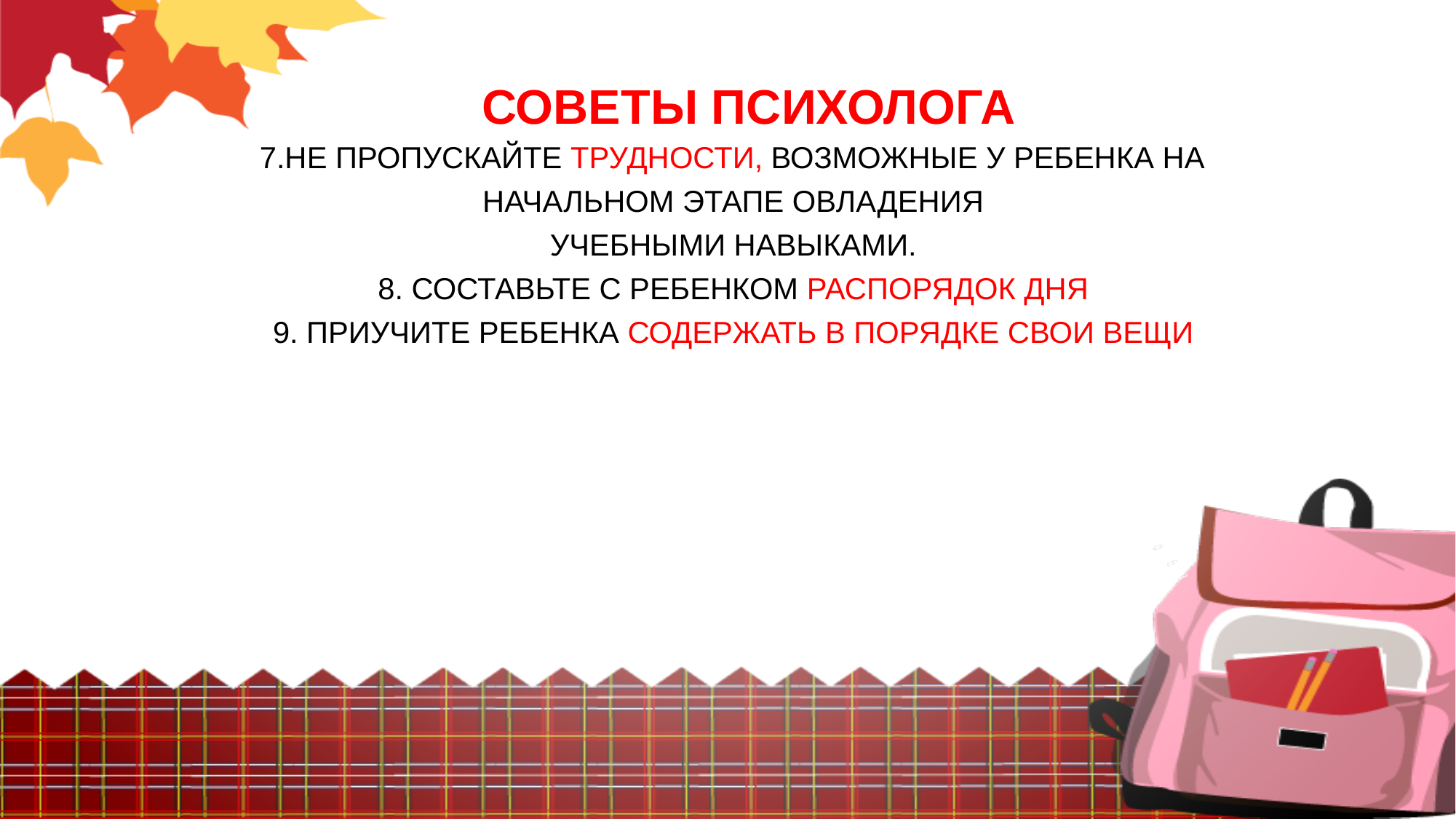

Советы психолога
   7.Не пропускайте трудности, возможные у ребенка на начальном этапе овладения
учебными навыками.
8. Составьте с ребенком распорядок дня
9. Приучите ребенка содержать в порядке свои вещи